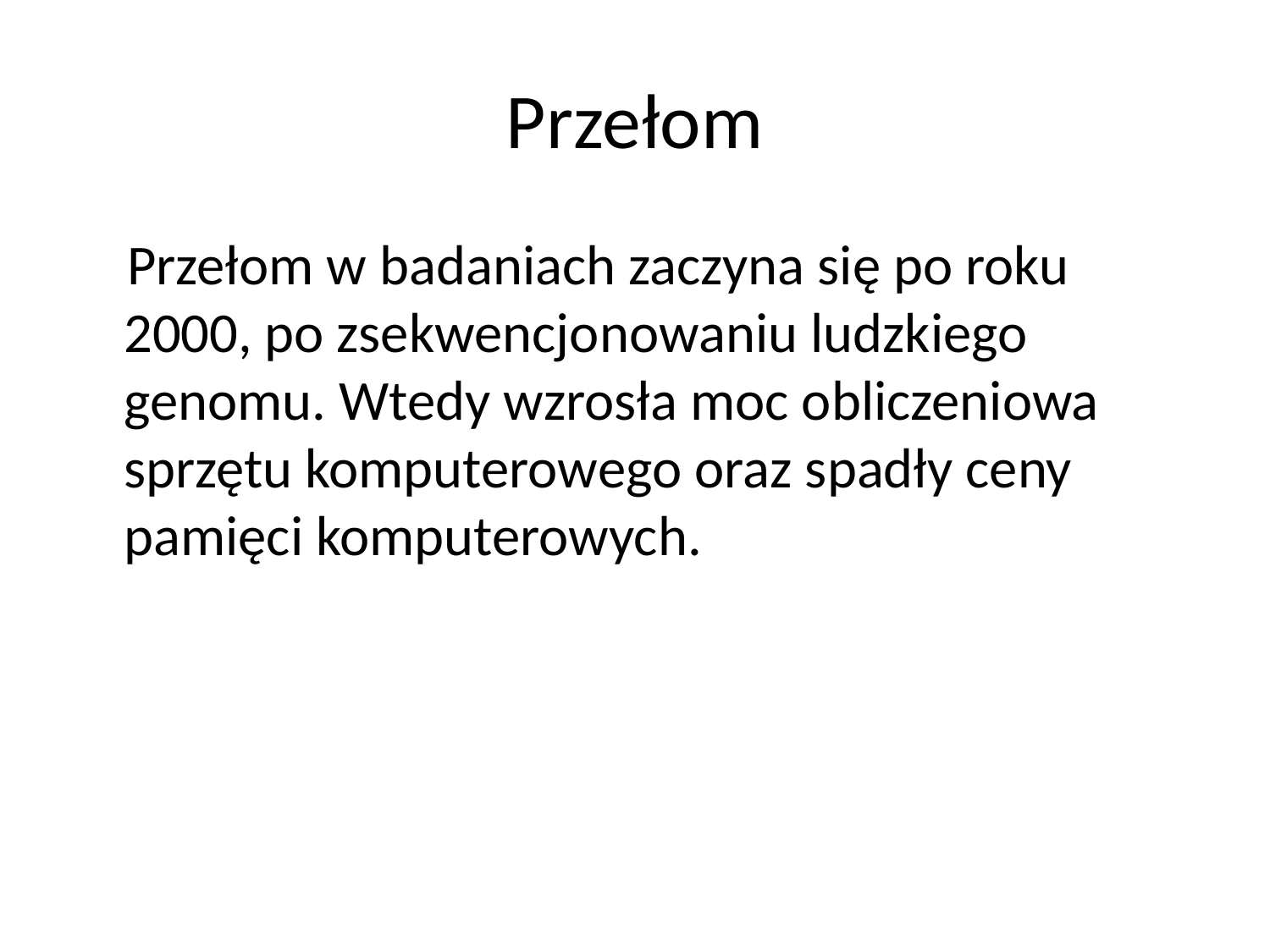

# Przełom
    Przełom w badaniach zaczyna się po roku 2000, po zsekwencjonowaniu ludzkiego genomu. Wtedy wzrosła moc obliczeniowa sprzętu komputerowego oraz spadły ceny pamięci komputerowych.